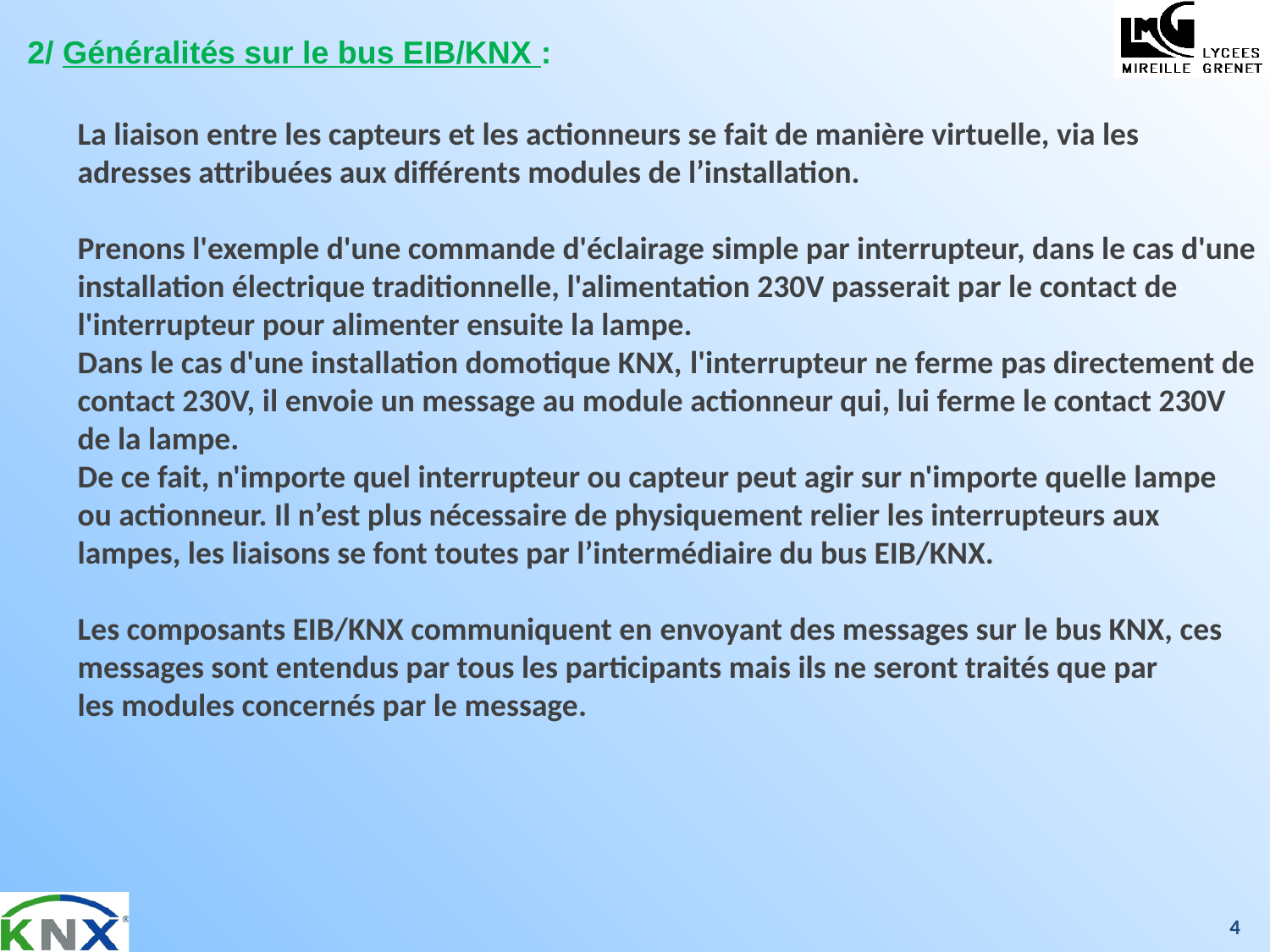

2/ Généralités sur le bus EIB/KNX :
La liaison entre les capteurs et les actionneurs se fait de manière virtuelle, via les adresses attribuées aux différents modules de l’installation.

Prenons l'exemple d'une commande d'éclairage simple par interrupteur, dans le cas d'une installation électrique traditionnelle, l'alimentation 230V passerait par le contact de l'interrupteur pour alimenter ensuite la lampe.
Dans le cas d'une installation domotique KNX, l'interrupteur ne ferme pas directement de contact 230V, il envoie un message au module actionneur qui, lui ferme le contact 230V de la lampe.
De ce fait, n'importe quel interrupteur ou capteur peut agir sur n'importe quelle lampe ou actionneur. Il n’est plus nécessaire de physiquement relier les interrupteurs aux lampes, les liaisons se font toutes par l’intermédiaire du bus EIB/KNX.
Les composants EIB/KNX communiquent en envoyant des messages sur le bus KNX, ces messages sont entendus par tous les participants mais ils ne seront traités que par les modules concernés par le message.
4